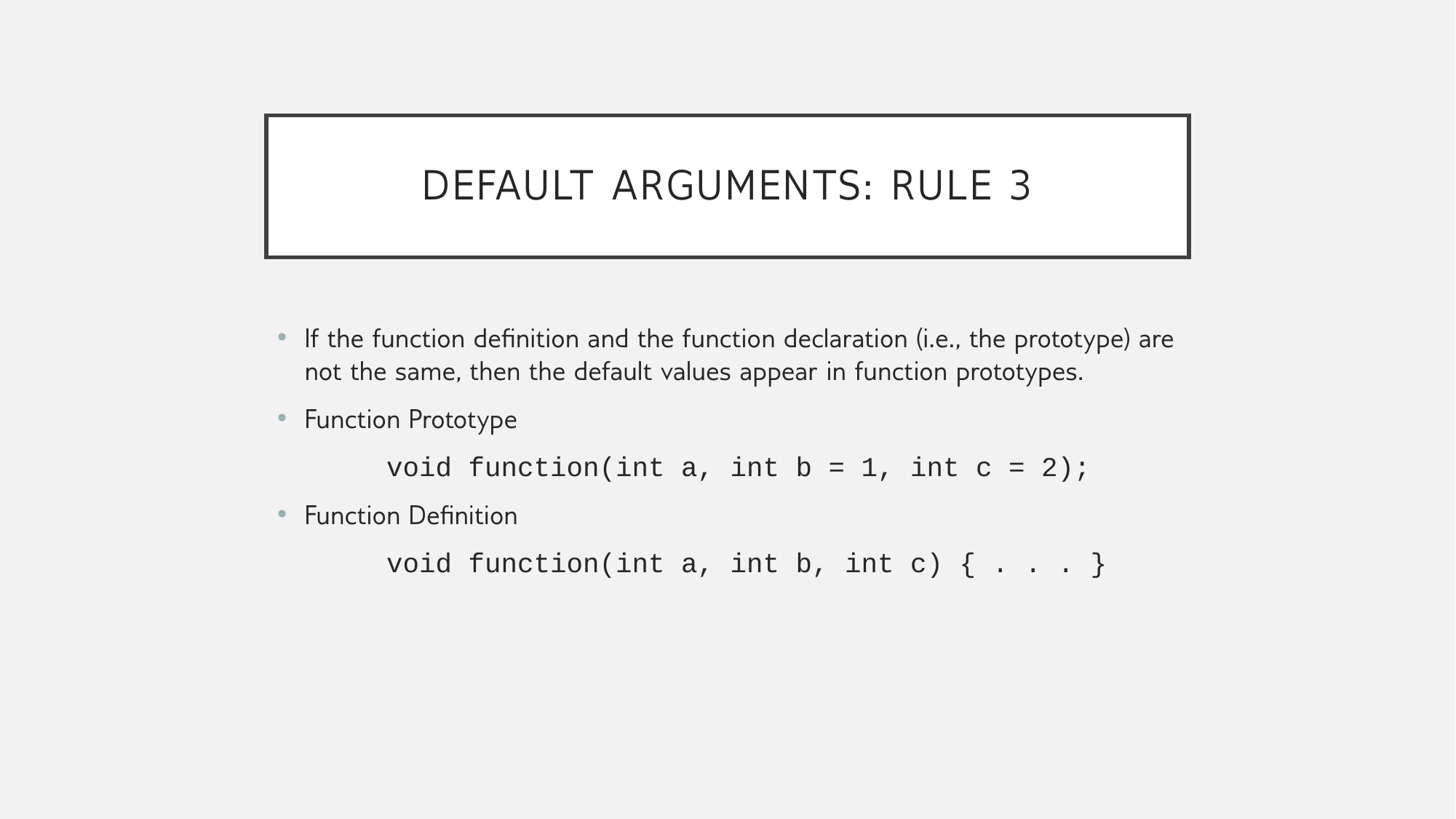

# Default Arguments: Rule 3
If the function definition and the function declaration (i.e., the prototype) are not the same, then the default values appear in function prototypes.
Function Prototype
	void function(int a, int b = 1, int c = 2);
Function Definition
	void function(int a, int b, int c) { . . . }